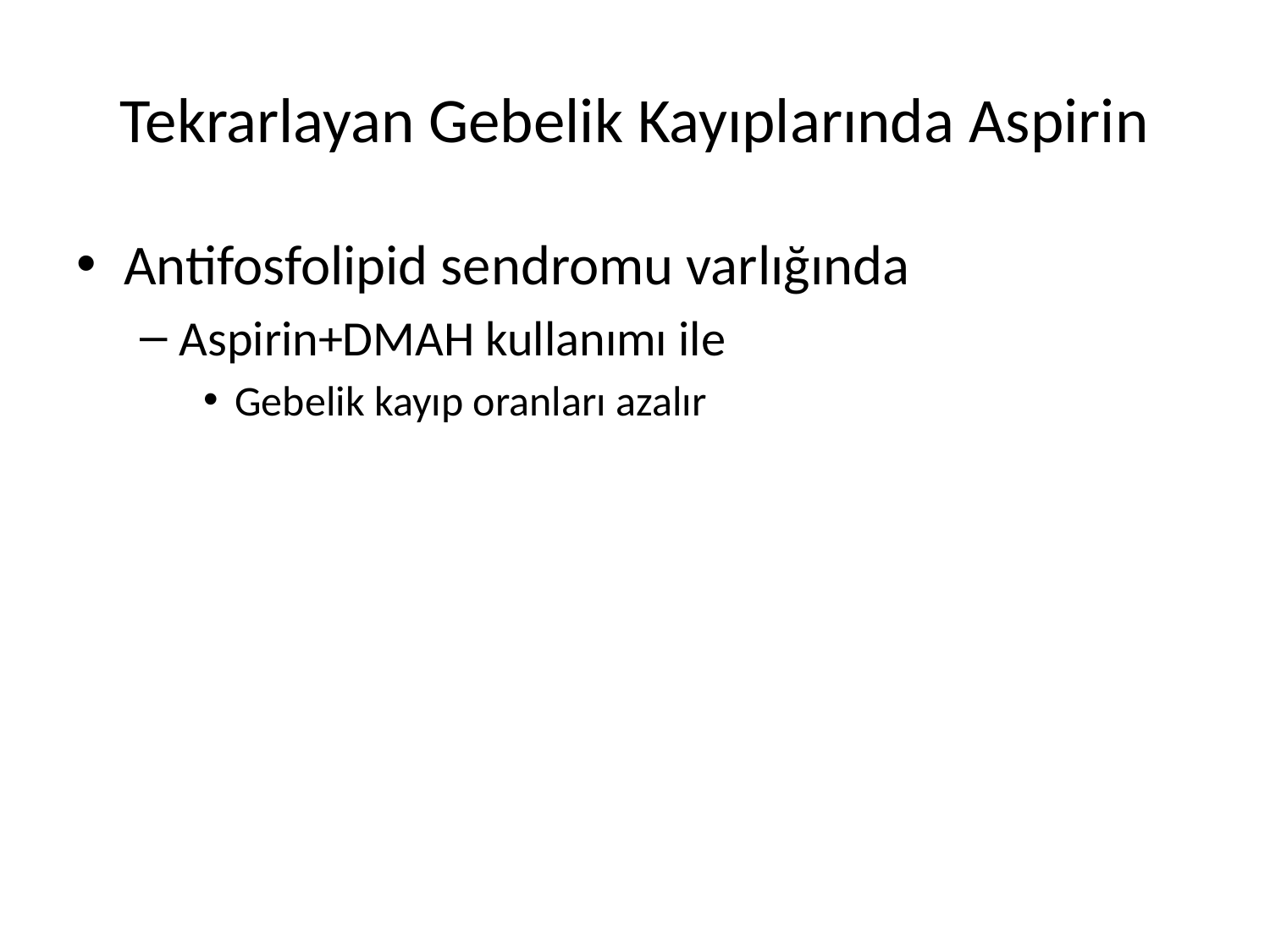

# Tekrarlayan Gebelik Kayıplarında Aspirin
Antifosfolipid sendromu varlığında
Aspirin+DMAH kullanımı ile
Gebelik kayıp oranları azalır